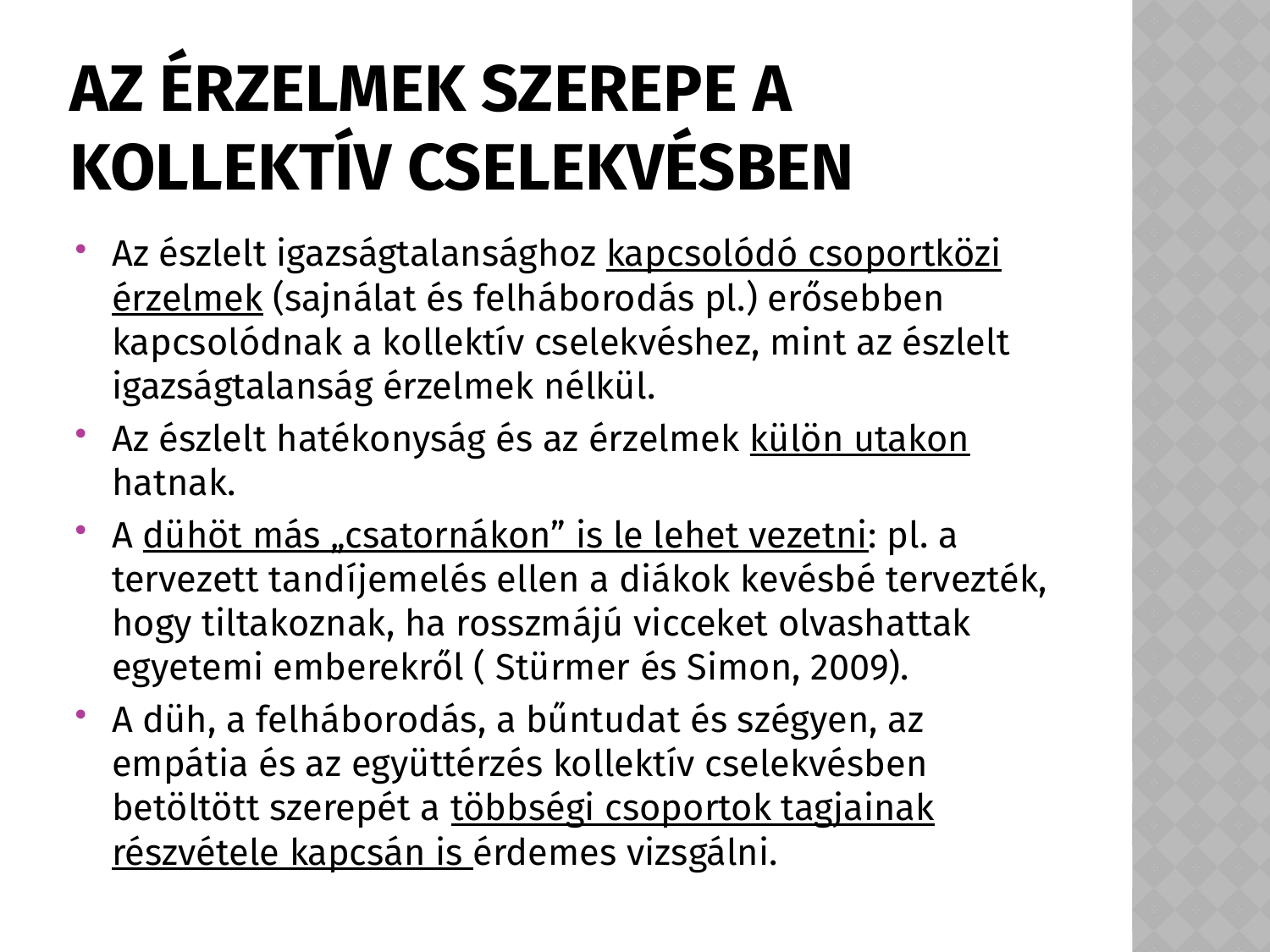

# Az érzelmek szerepe a kollektív cselekvésben
Az észlelt igazságtalansághoz kapcsolódó csoportközi érzelmek (sajnálat és felháborodás pl.) erősebben kapcsolódnak a kollektív cselekvéshez, mint az észlelt igazságtalanság érzelmek nélkül.
Az észlelt hatékonyság és az érzelmek külön utakon hatnak.
A dühöt más „csatornákon” is le lehet vezetni: pl. a tervezett tandíjemelés ellen a diákok kevésbé tervezték, hogy tiltakoznak, ha rosszmájú vicceket olvashattak egyetemi emberekről ( Stürmer és Simon, 2009).
A düh, a felháborodás, a bűntudat és szégyen, az empátia és az együttérzés kollektív cselekvésben betöltött szerepét a többségi csoportok tagjainak részvétele kapcsán is érdemes vizsgálni.